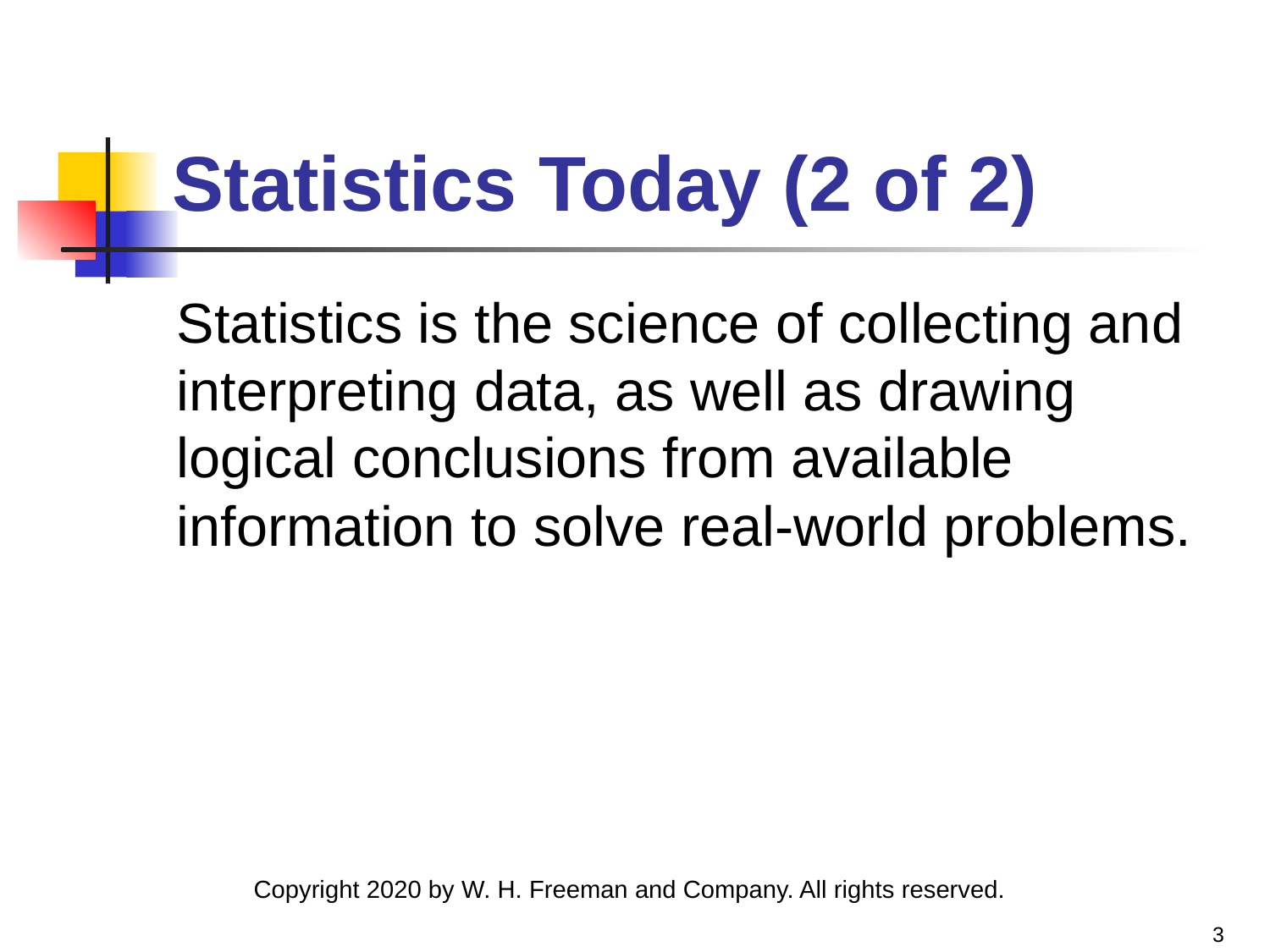

# Statistics Today (2 of 2)
Statistics is the science of collecting and interpreting data, as well as drawing logical conclusions from available information to solve real-world problems.